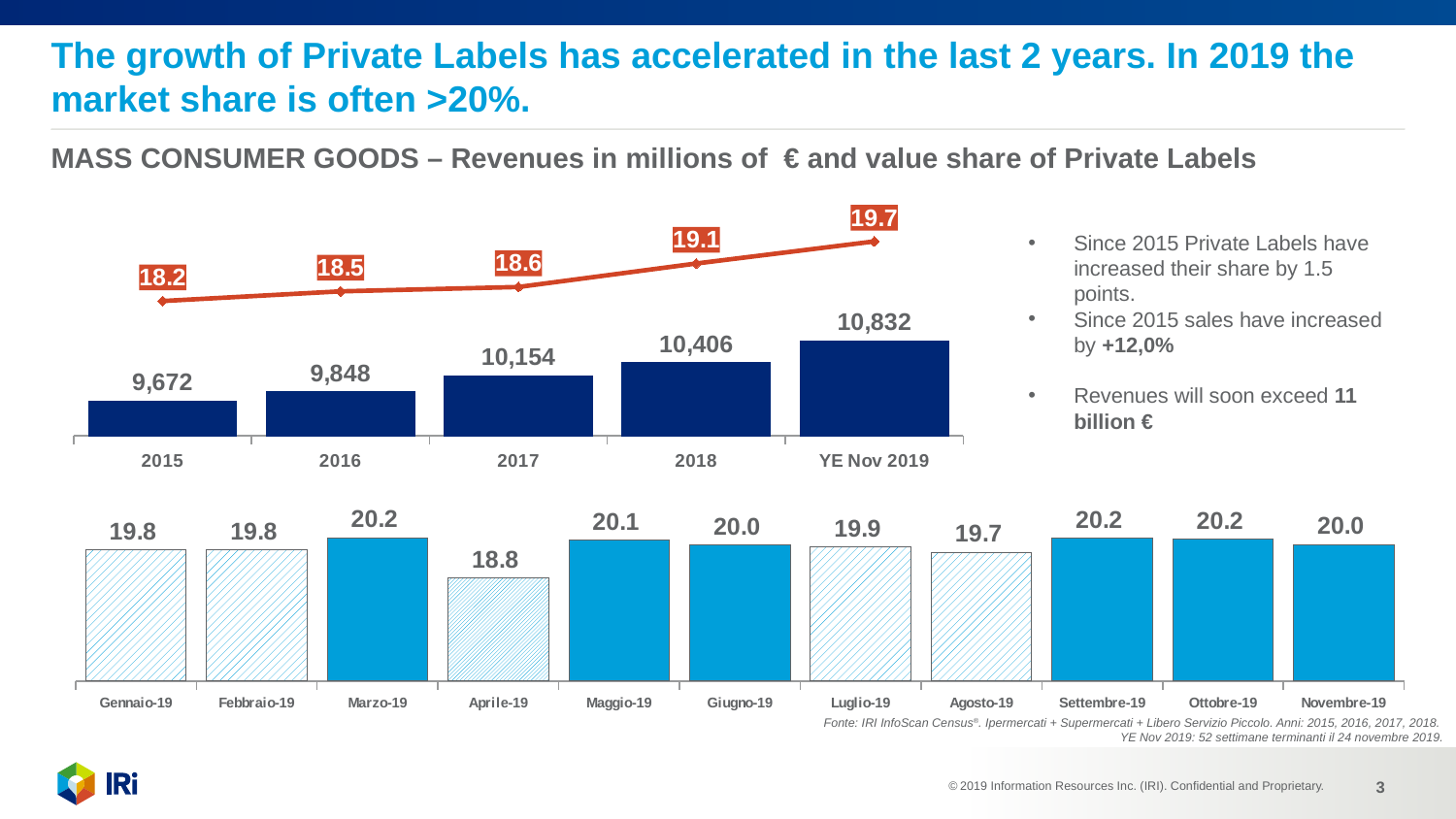

# The growth of Private Labels has accelerated in the last 2 years. In 2019 the market share is often >20%.
MASS CONSUMER GOODS – Revenues in millions of  € and value share of Private Labels

### Chart

| Category | Fatturato MDD Mio€ | Quota MDD |
|---|---|---|
| 2015 | 9671.516159999997 | 18.24548043631681 |
| 2016 | 9848.026111999998 | 18.47890375461999 |
| 2017 | 10154.220544 | 18.58457963232012 |
| 2018 | 10406.372352 | 19.1493570602773 |
| YE Nov 2019 | 10832.227328 | 19.68107801587231 |
Since 2015 Private Labels have increased their share by 1.5 points.
Since 2015 sales have increased by +12,0%

Revenues will soon exceed 11 billion €

### Chart

| Category | Quota MDD Mensile |
|---|---|
| Gennaio-19 | 19.79386380434556 |
| Febbraio-19 | 19.79447411305306 |
| Marzo-19 | 20.24093288334385 |
| Aprile-19 | 18.76661918892274 |
| Maggio-19 | 20.14880023674204 |
| Giugno-19 | 19.9740350598287 |
| Luglio-19 | 19.9009206598446 |
| Agosto-19 | 19.71666807318789 |
| Settembre-19 | 20.22768624818869 |
| Ottobre-19 | 20.19293078446697 |
| Novembre-19 | 20.00338027437791 |
Fonte: IRI InfoScan Census®. Ipermercati + Supermercati + Libero Servizio Piccolo. Anni: 2015, 2016, 2017, 2018.
YE Nov 2019: 52 settimane terminanti il 24 novembre 2019.